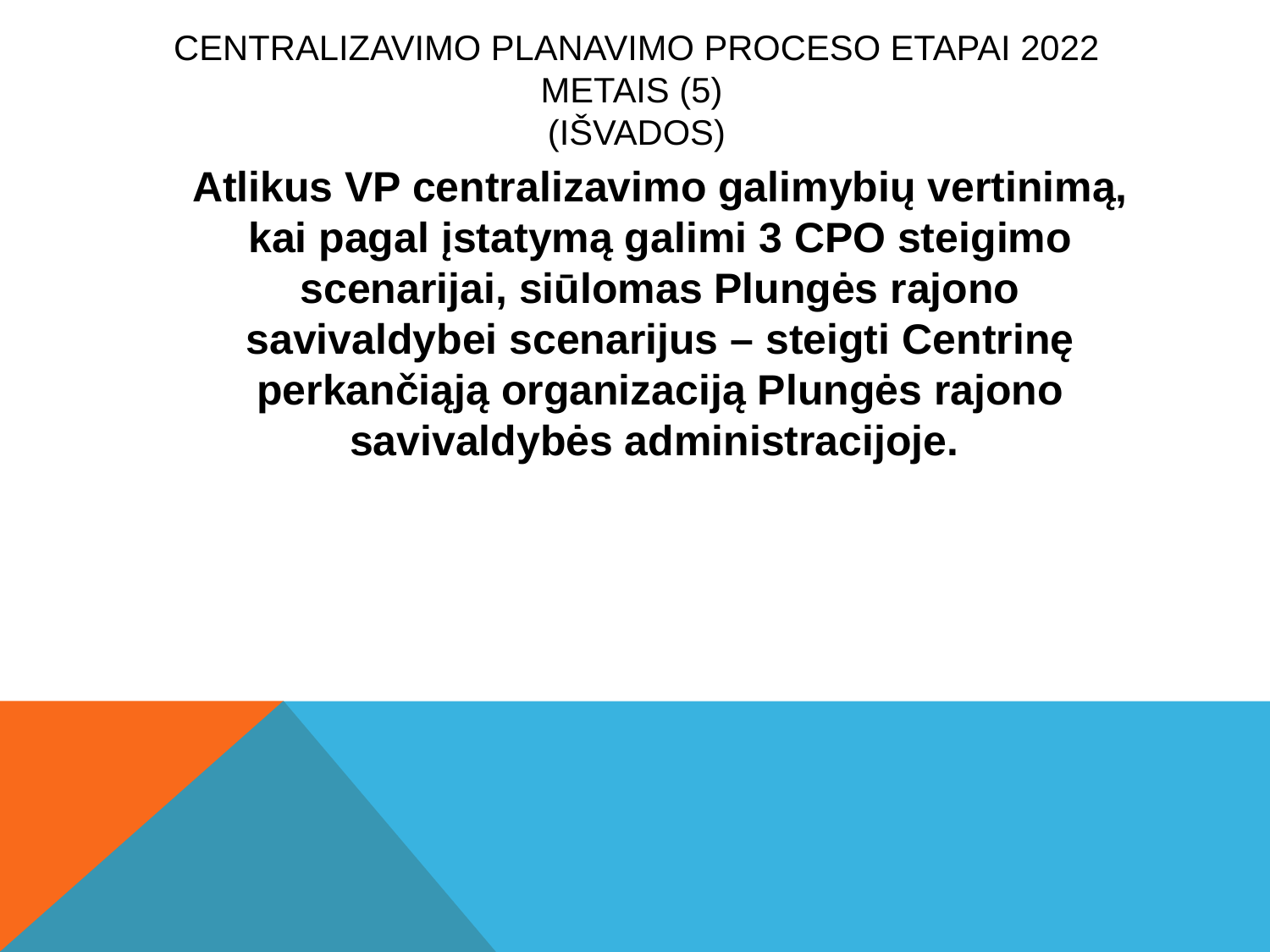

# Centralizavimo planavimo proceso etapai 2022 metais (5) (Išvados)
	Atlikus VP centralizavimo galimybių vertinimą, kai pagal įstatymą galimi 3 CPO steigimo scenarijai, siūlomas Plungės rajono savivaldybei scenarijus – steigti Centrinę perkančiąją organizaciją Plungės rajono savivaldybės administracijoje.